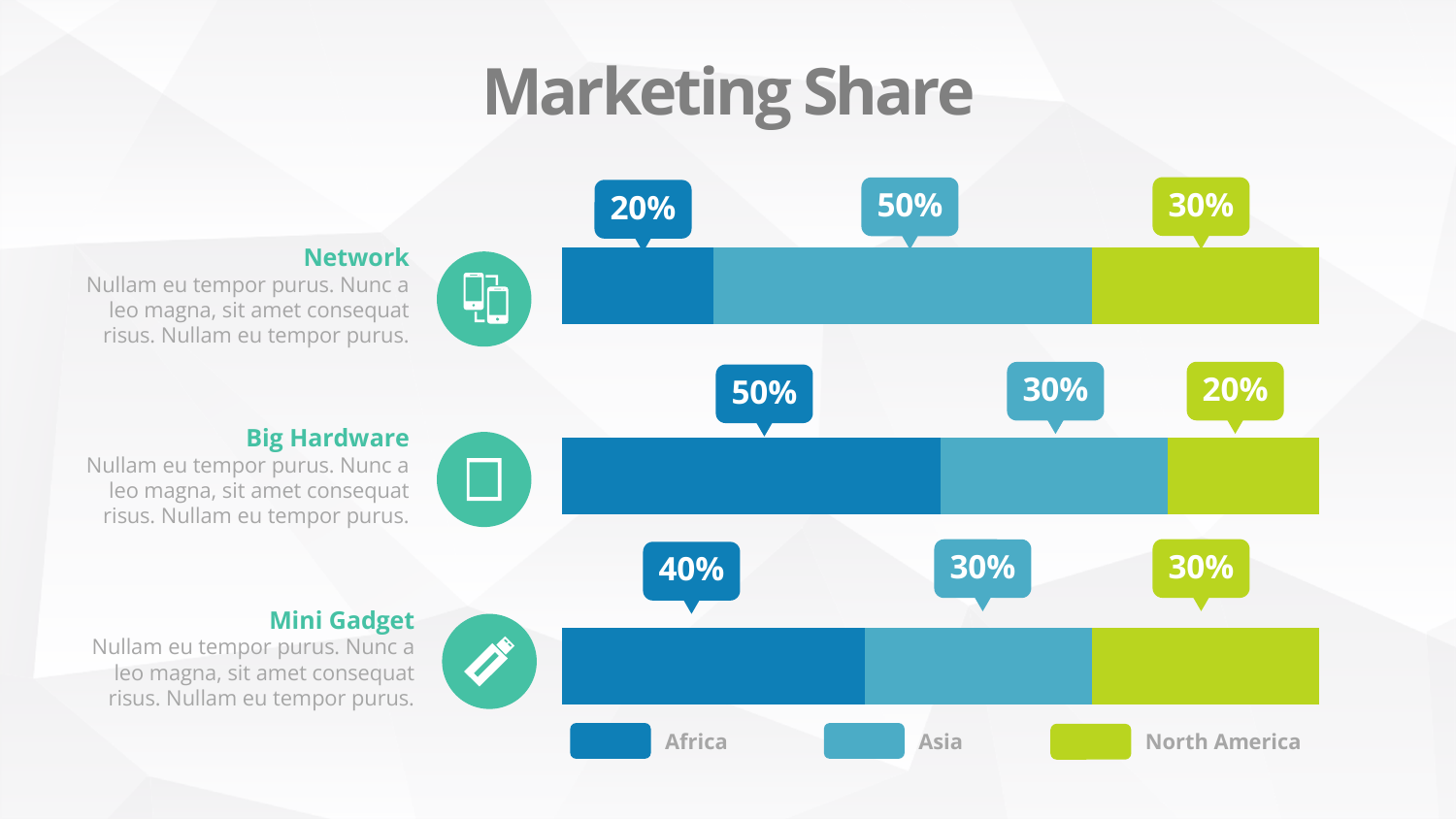

Marketing Share
30%

50%

### Chart

| Category | Series 1 | Series 2 | Series 3 |
|---|---|---|---|
| Category 1 | 4.0 | 3.0 | 3.0 |
| Category 2 | 5.0 | 3.0 | 2.0 |
| Category 3 | 2.0 | 5.0 | 3.0 |
20%

Network
Nullam eu tempor purus. Nunc a leo magna, sit amet consequat risus. Nullam eu tempor purus.

20%

30%

50%

Big Hardware
Nullam eu tempor purus. Nunc a leo magna, sit amet consequat risus. Nullam eu tempor purus.

30%

30%

40%

Mini Gadget
Nullam eu tempor purus. Nunc a leo magna, sit amet consequat risus. Nullam eu tempor purus.

Africa
Asia
North America